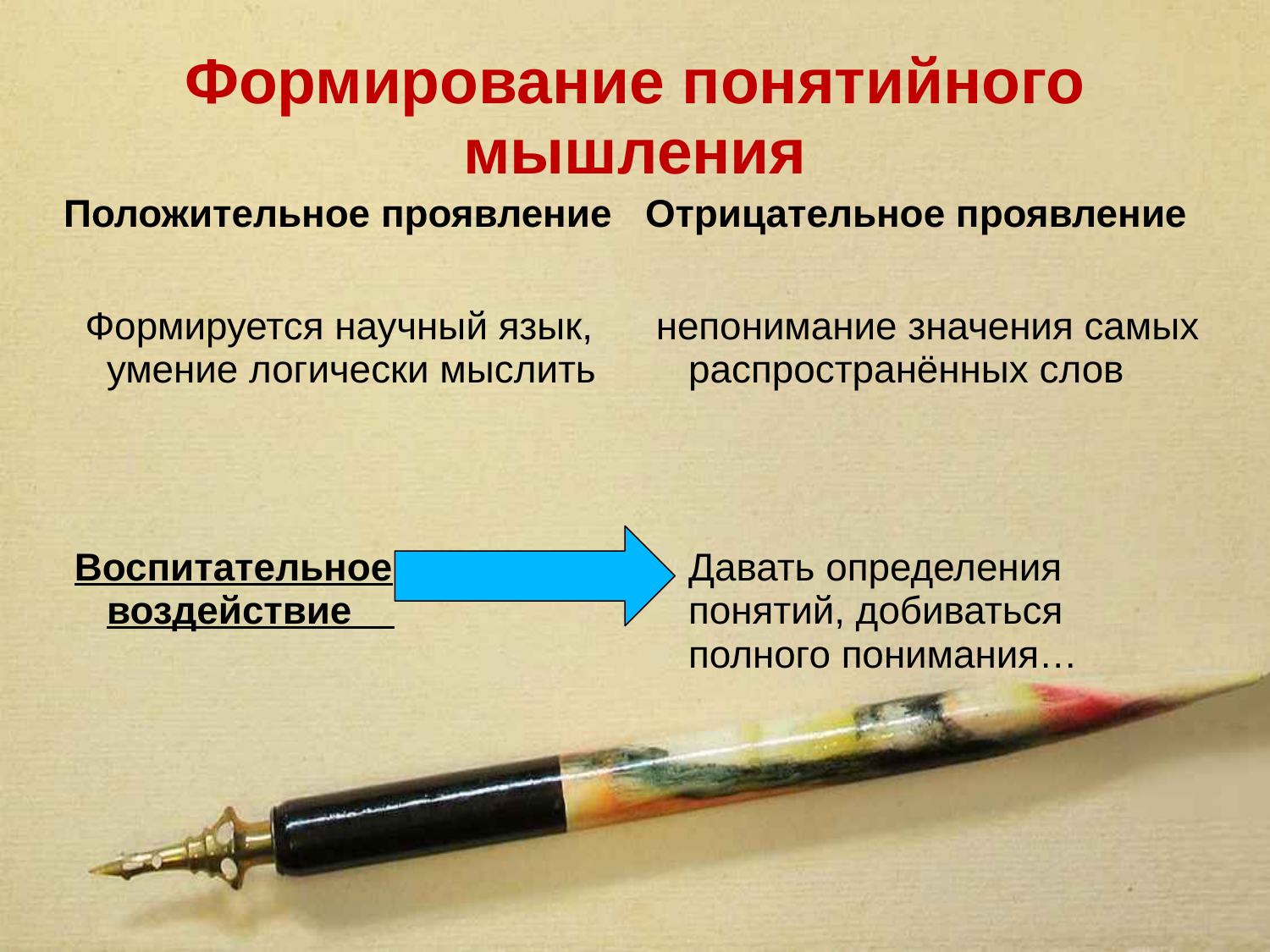

# Формирование понятийного мышления
Положительное проявление

Отрицательное проявление

  Формируется научный язык, умение логически мыслить

 Воспитательное воздействие
 непонимание значения самых распространённых слов

    Давать определения понятий, добиваться полного понимания…